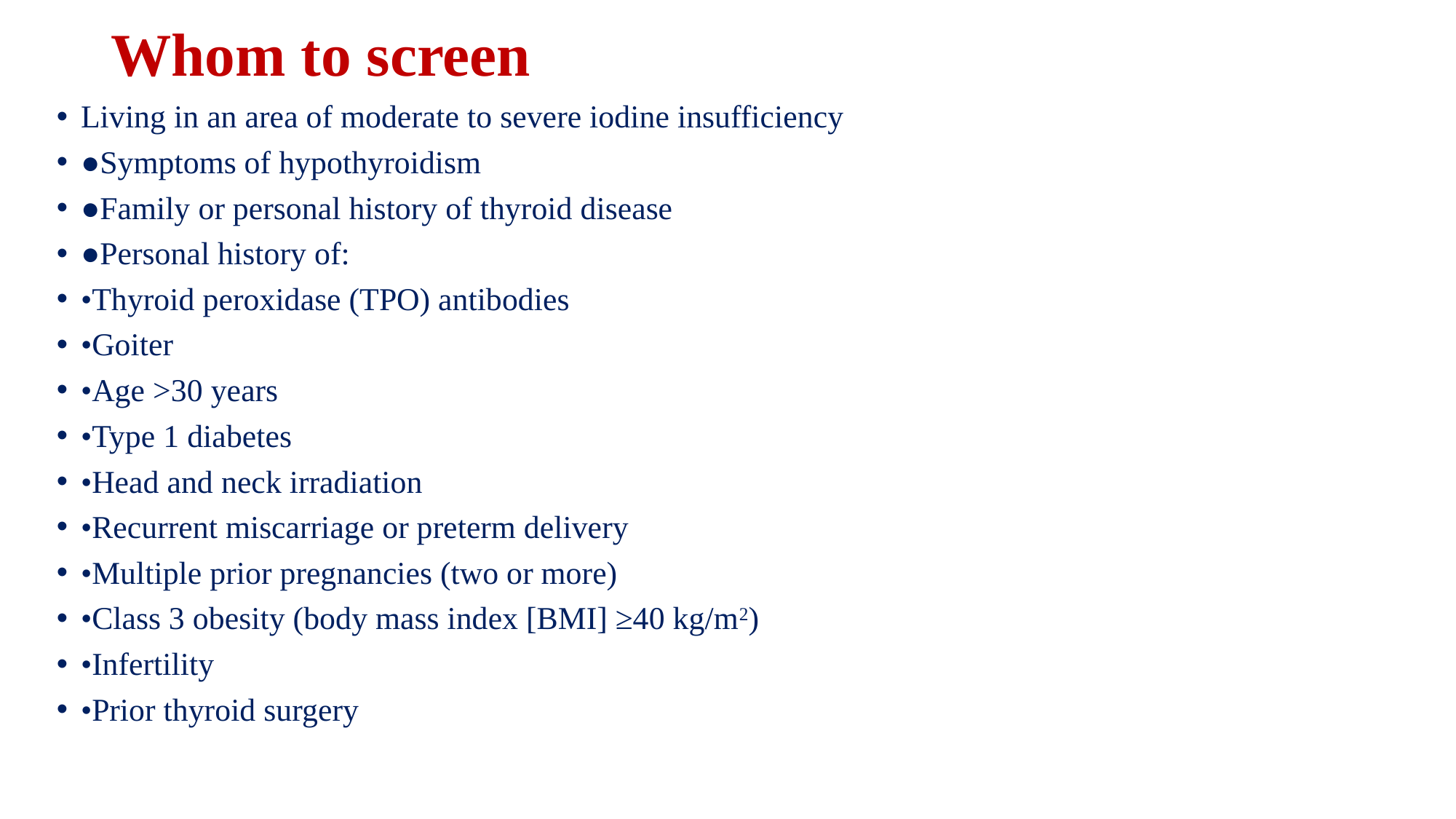

# Whom to screen
Living in an area of moderate to severe iodine insufficiency
●Symptoms of hypothyroidism
●Family or personal history of thyroid disease
●Personal history of:
•Thyroid peroxidase (TPO) antibodies
•Goiter
•Age >30 years
•Type 1 diabetes
•Head and neck irradiation
•Recurrent miscarriage or preterm delivery
•Multiple prior pregnancies (two or more)
•Class 3 obesity (body mass index [BMI] ≥40 kg/m2)
•Infertility
•Prior thyroid surgery